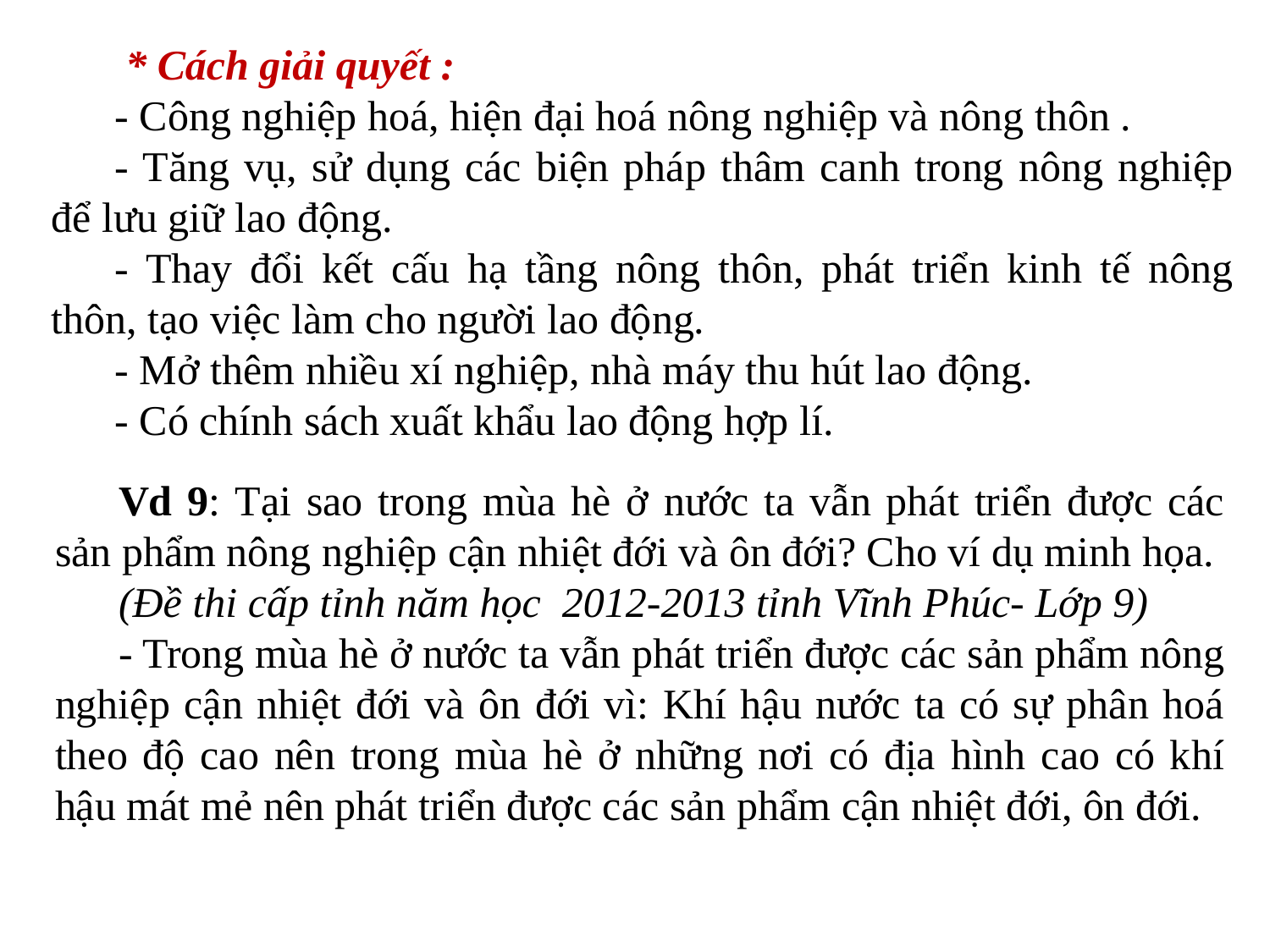

* Cách giải quyết :
- Công nghiệp hoá, hiện đại hoá nông nghiệp và nông thôn .
- Tăng vụ, sử dụng các biện pháp thâm canh trong nông nghiệp để lưu giữ lao động.
- Thay đổi kết cấu hạ tầng nông thôn, phát triển kinh tế nông thôn, tạo việc làm cho người lao động.
- Mở thêm nhiều xí nghiệp, nhà máy thu hút lao động.
- Có chính sách xuất khẩu lao động hợp lí.
Vd 9: Tại sao trong mùa hè ở nước ta vẫn phát triển được các sản phẩm nông nghiệp cận nhiệt đới và ôn đới? Cho ví dụ minh họa.
(Đề thi cấp tỉnh năm học  2012-2013 tỉnh Vĩnh Phúc- Lớp 9)
- Trong mùa hè ở nước ta vẫn phát triển được các sản phẩm nông nghiệp cận nhiệt đới và ôn đới vì: Khí hậu nước ta có sự phân hoá theo độ cao nên trong mùa hè ở những nơi có địa hình cao có khí hậu mát mẻ nên phát triển được các sản phẩm cận nhiệt đới, ôn đới.